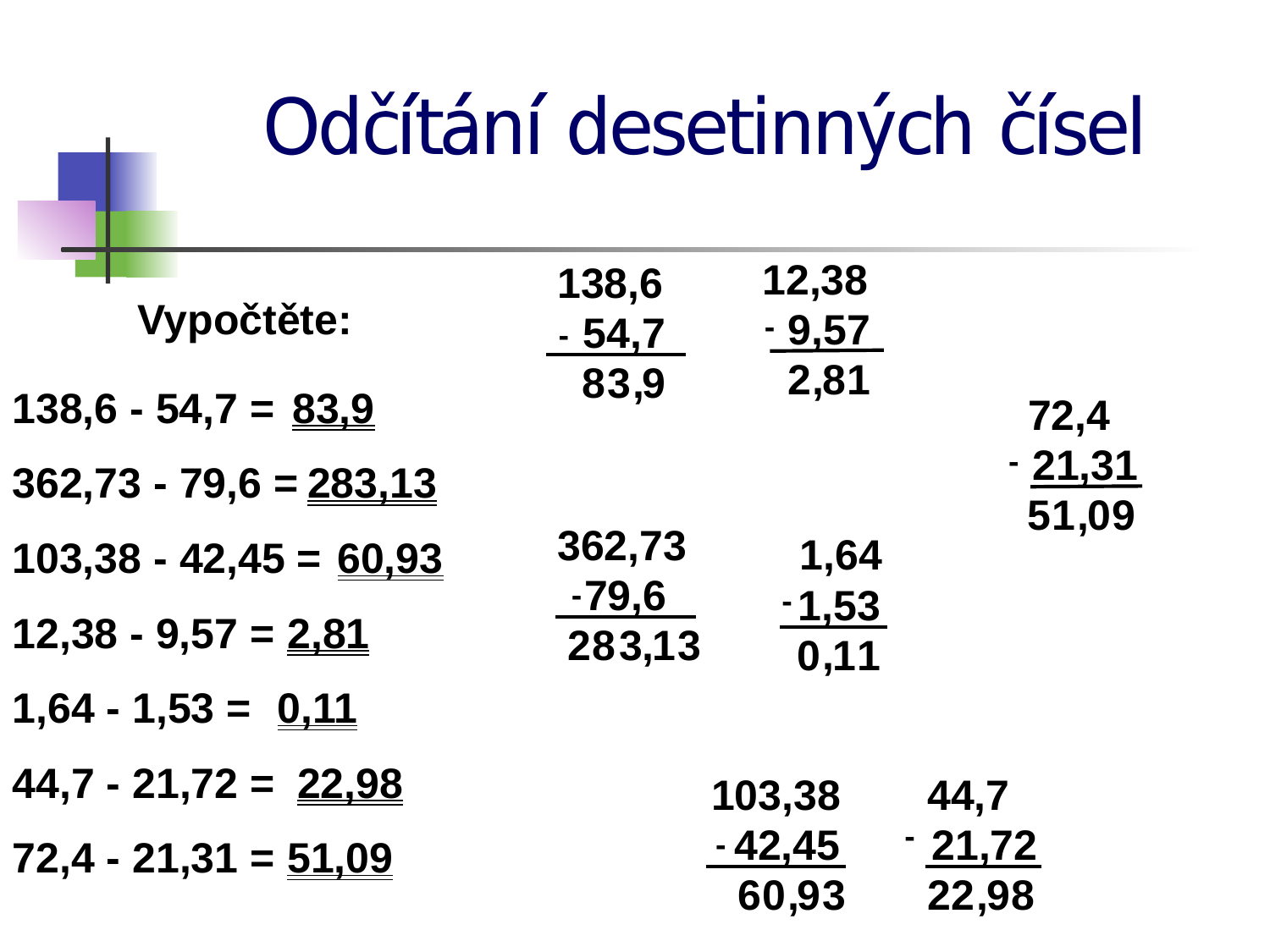

# Odčítání desetinných čísel
12,38
138,6
Vypočtěte:
9,57
54,7
-
-
,
2
8
1
8
3
,
9
138,6 - 54,7 =
83,9
72,4
21,31
-
362,73 - 79,6 =
283,13
,
5
1
0
9
362,73
1,64
103,38 - 42,45 =
60,93
79,6
-
1,53
-
2,81
12,38 - 9,57 =
3
2
8
3
,
1
,
0
1
1
1,64 - 1,53 =
0,11
44,7 - 21,72 =
22,98
103,38
44,7
-
42,45
21,72
-
72,4 - 21,31 =
51,09
,
2
3
6
0
,
9
2
9
8